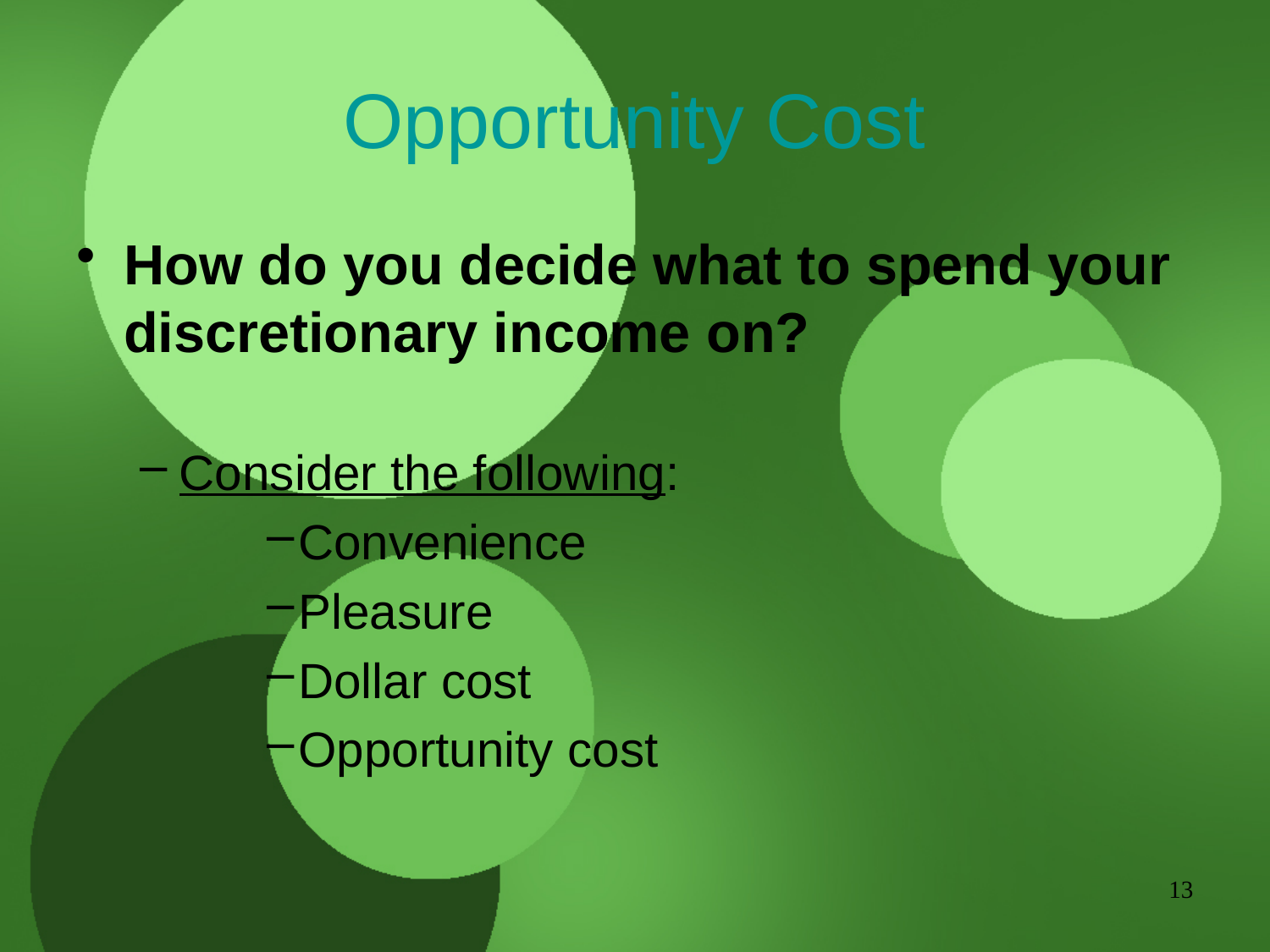

# Opportunity Cost
How do you decide what to spend your discretionary income on?
Consider the following:
Convenience
Pleasure
Dollar cost
Opportunity cost
13